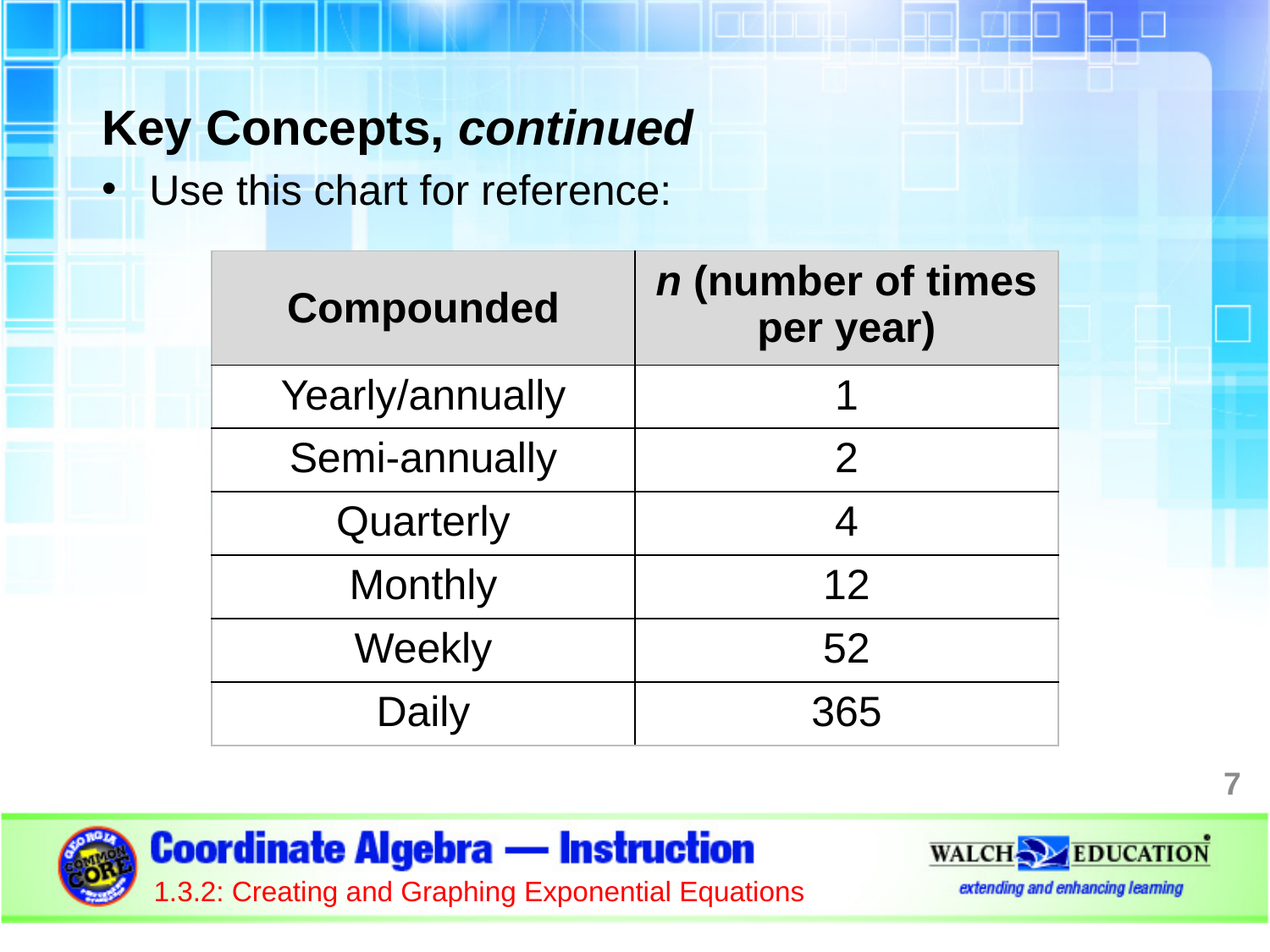

Key Concepts, continued
Use this chart for reference:

| Compounded | n (number of times per year) |
| --- | --- |
| Yearly/annually | 1 |
| Semi-annually | 2 |
| Quarterly | 4 |
| Monthly | 12 |
| Weekly | 52 |
| Daily | 365 |
7
1.3.2: Creating and Graphing Exponential Equations